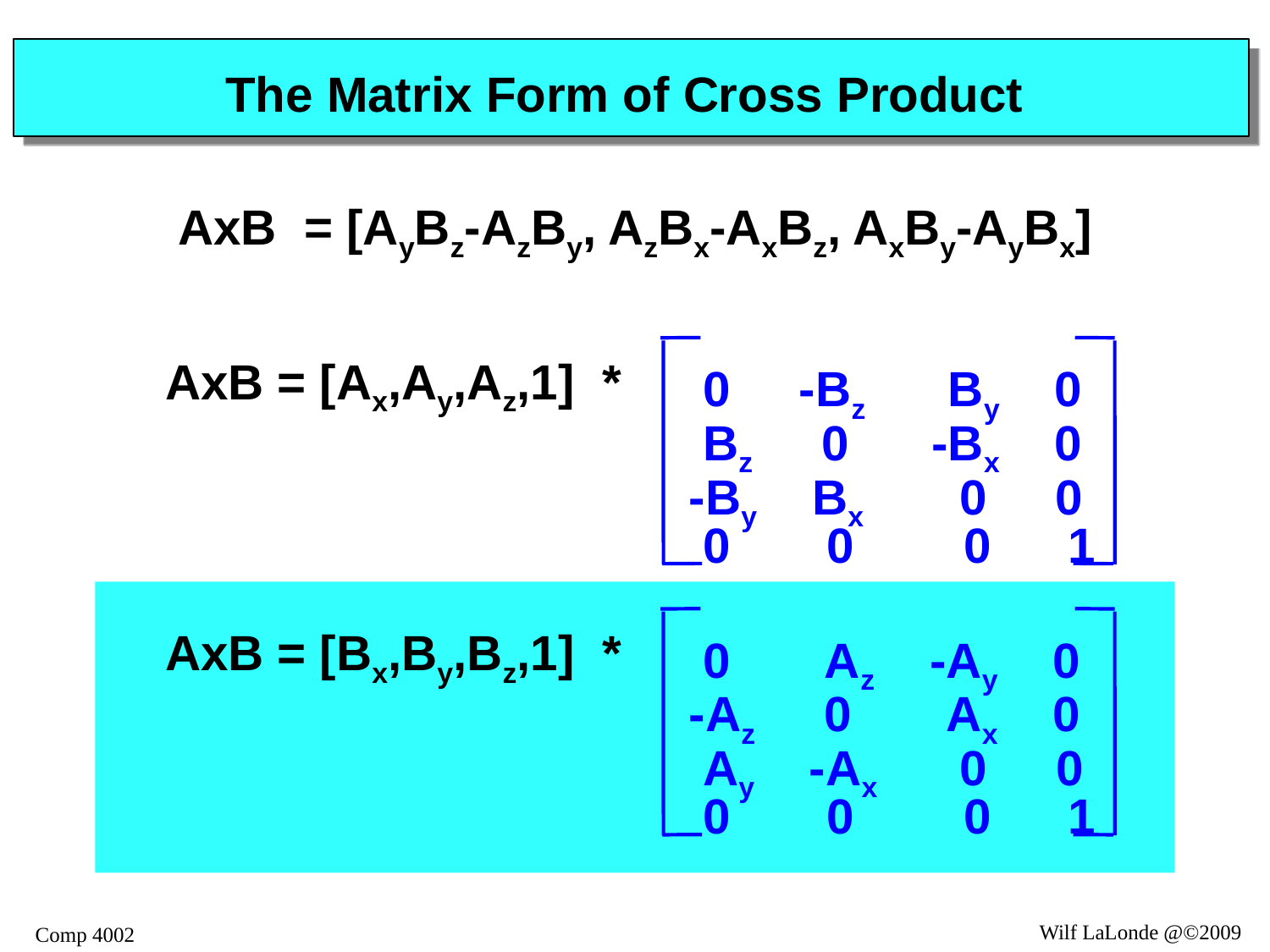

# The Matrix Form of Cross Product
AxB  = [AyBz-AzBy, AzBx-AxBz, AxBy-AyBx]

AxB = [Ax,Ay,Az,1]  *
 0     -Bz      By    0
 Bz     0      -Bx    0
-By    Bx       0     0
 0       0        0        1

AxB = [Bx,By,Bz,1]  *
 0       Az    -Ay    0
-Az     0       Ax    0
 Ay    -Ax      0     0
 0       0        0        1